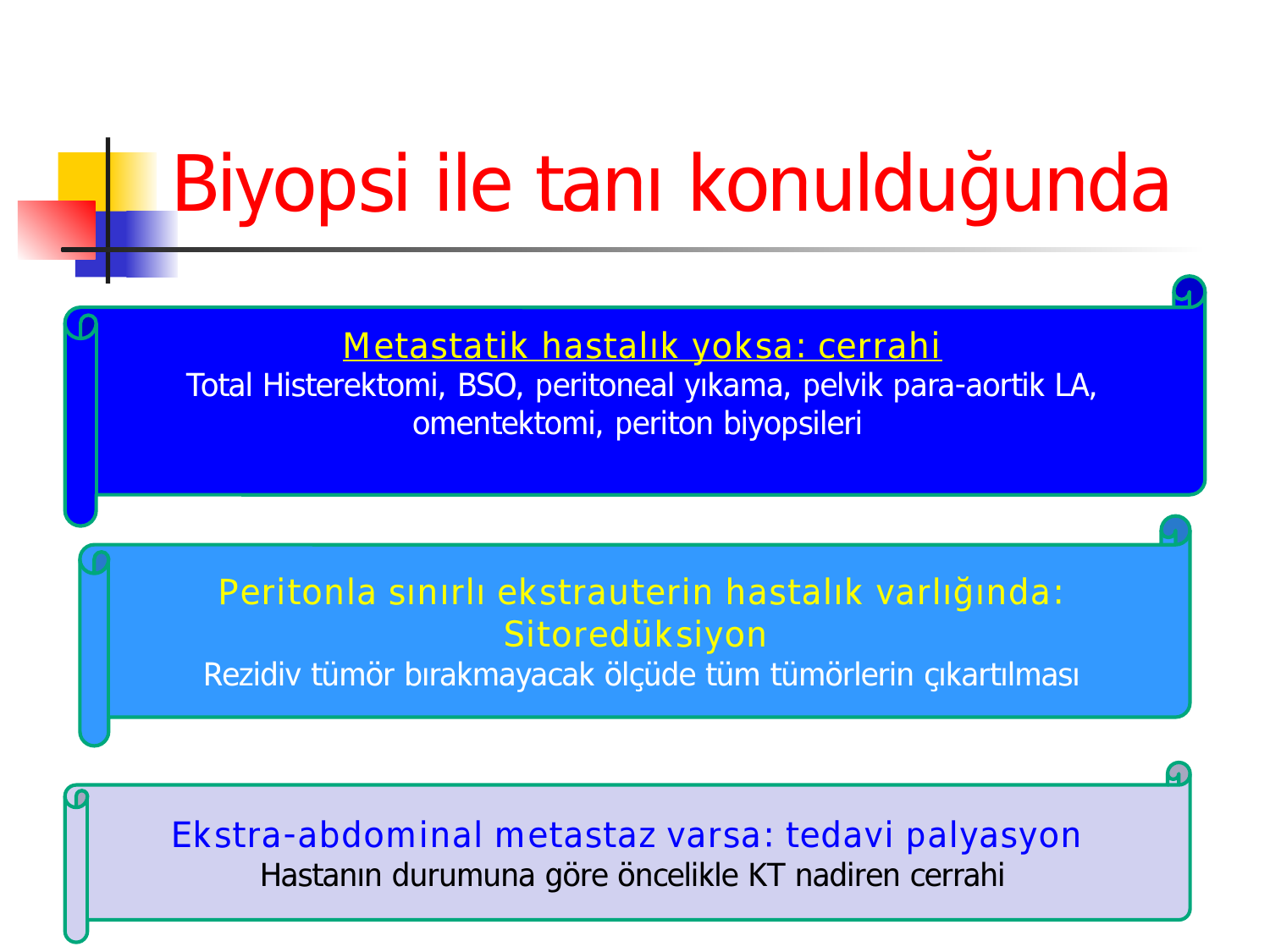

# Biyopsi ile tanı konulduğunda
Metastatik hastalık yoksa: cerrahi
Total Histerektomi, BSO, peritoneal yıkama, pelvik para-aortik LA, omentektomi, periton biyopsileri

Peritonla sınırlı ekstrauterin hastalık varlığında: Sitoredüksiyon
Rezidiv tümör bırakmayacak ölçüde tüm tümörlerin çıkartılması
Ekstra-abdominal metastaz varsa: tedavi palyasyon
Hastanın durumuna göre öncelikle KT nadiren cerrahi